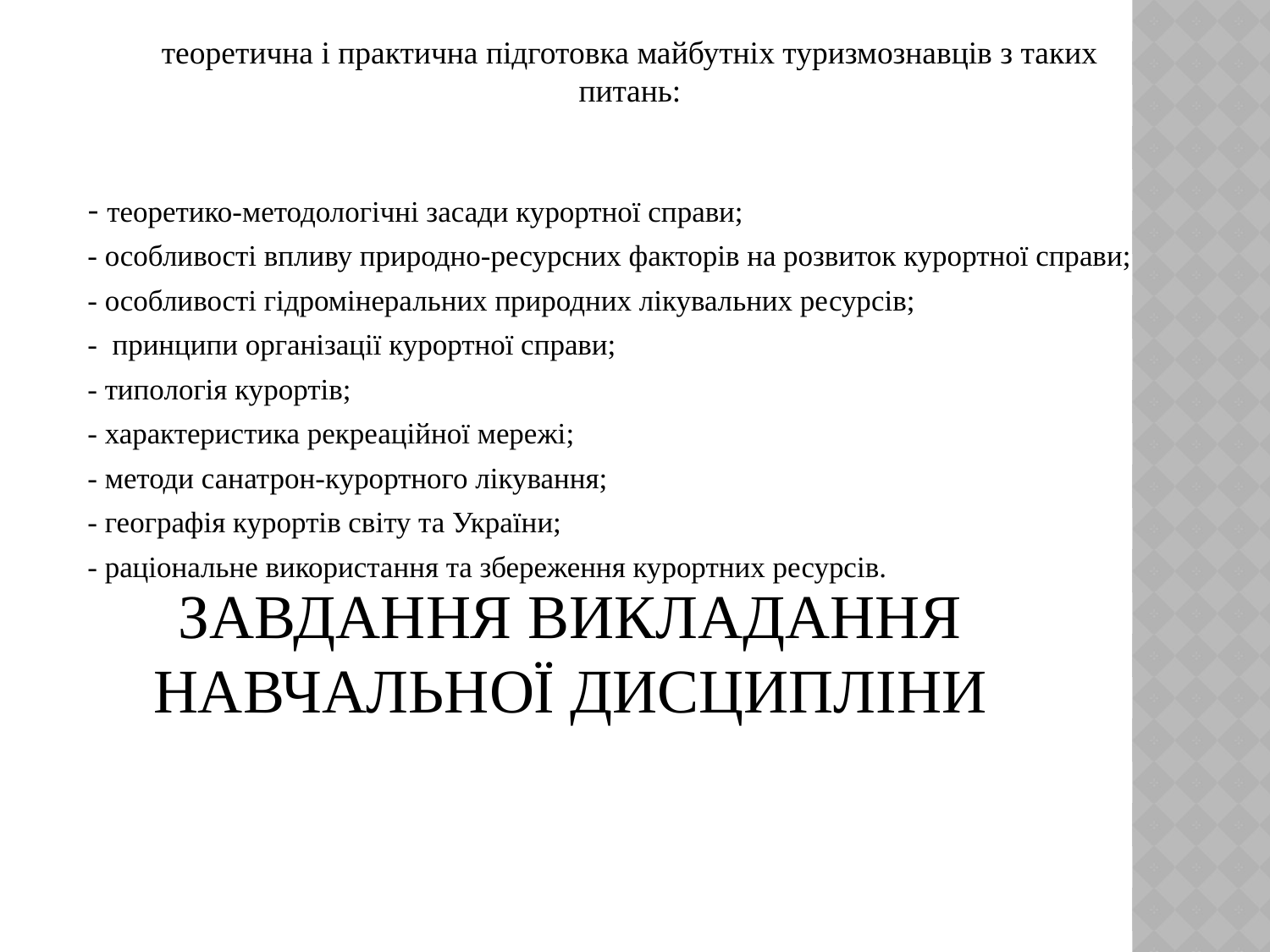

теоретична і практична підготовка майбутніх туризмознавців з таких питань:
- теоретико-методологічні засади курортної справи;
- особливості впливу природно-ресурсних факторів на розвиток курортної справи;
- особливості гідромінеральних природних лікувальних ресурсів;
-  принципи організації курортної справи;
- типологія курортів;
- характеристика рекреаційної мережі;
- методи санатрон-курортного лікування;
- географія курортів світу та України;
- раціональне використання та збереження курортних ресурсів.

# Завдання викладання навчальної дисципліни